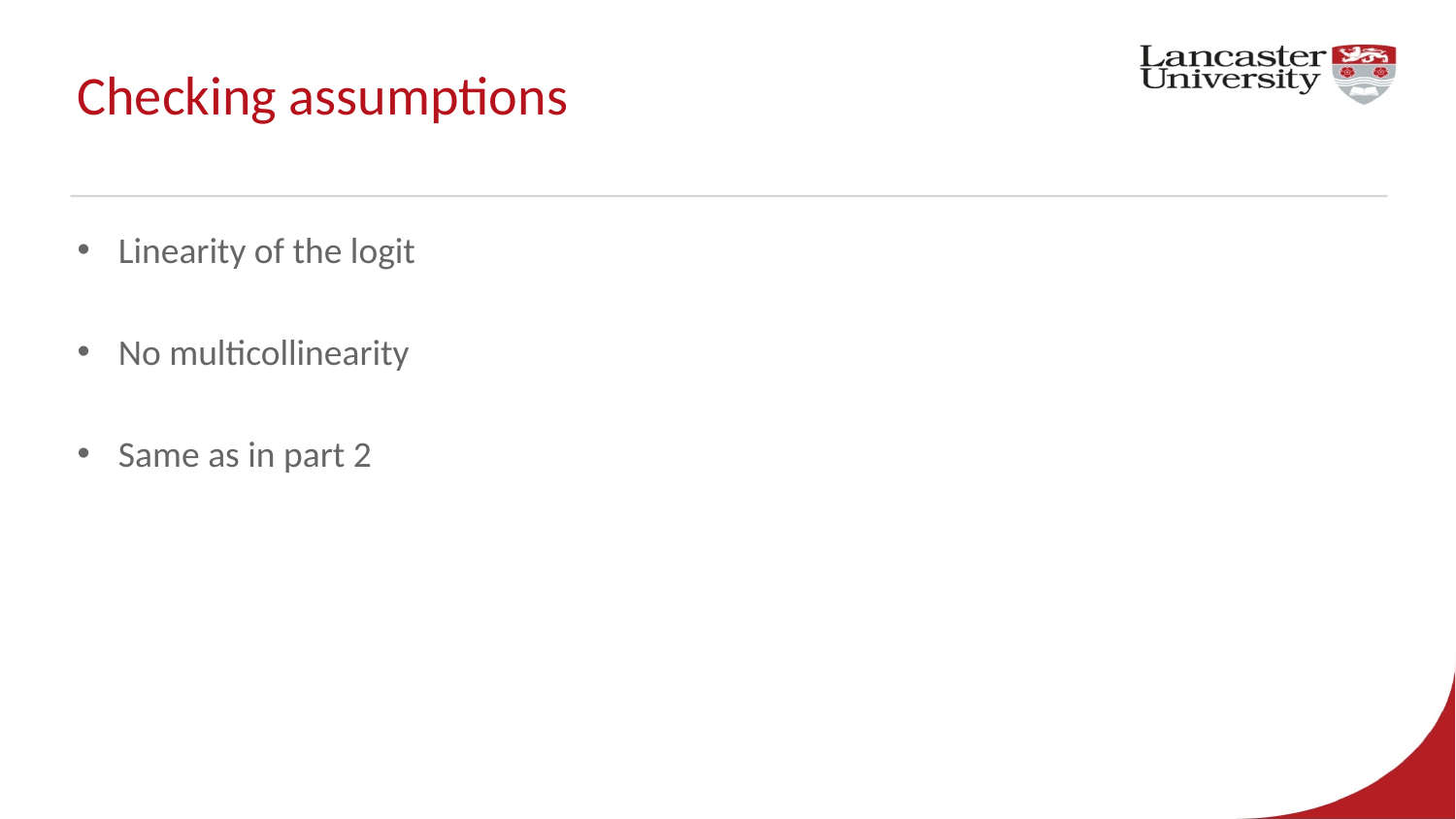

# Checking assumptions
Linearity of the logit

No multicollinearity

Same as in part 2